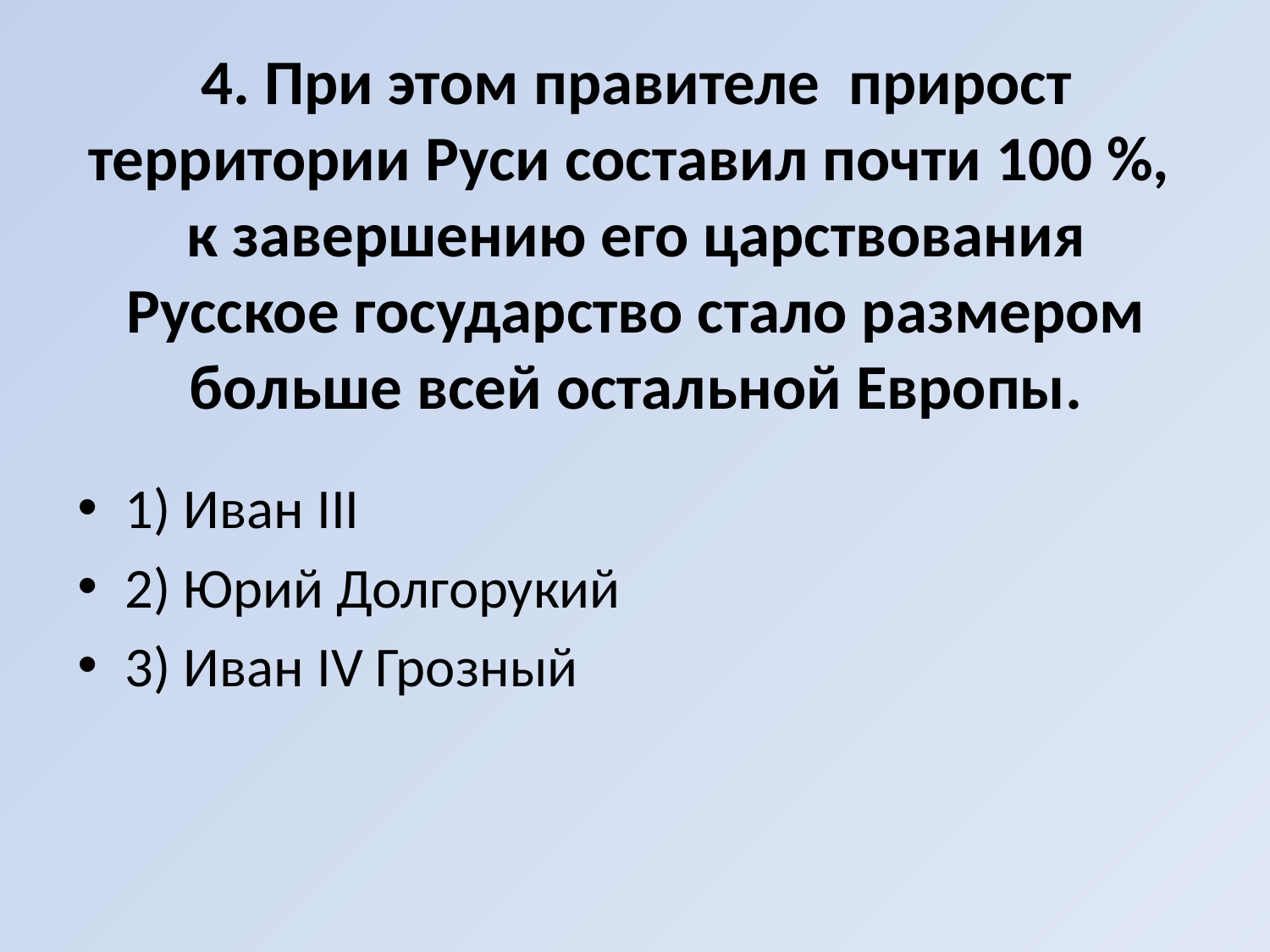

# 4. При этом правителе  прирост территории Руси составил почти 100 %,  к завершению его царствования Русское государство стало размером больше всей остальной Европы.
1) Иван III
2) Юрий Долгорукий
3) Иван IV Грозный